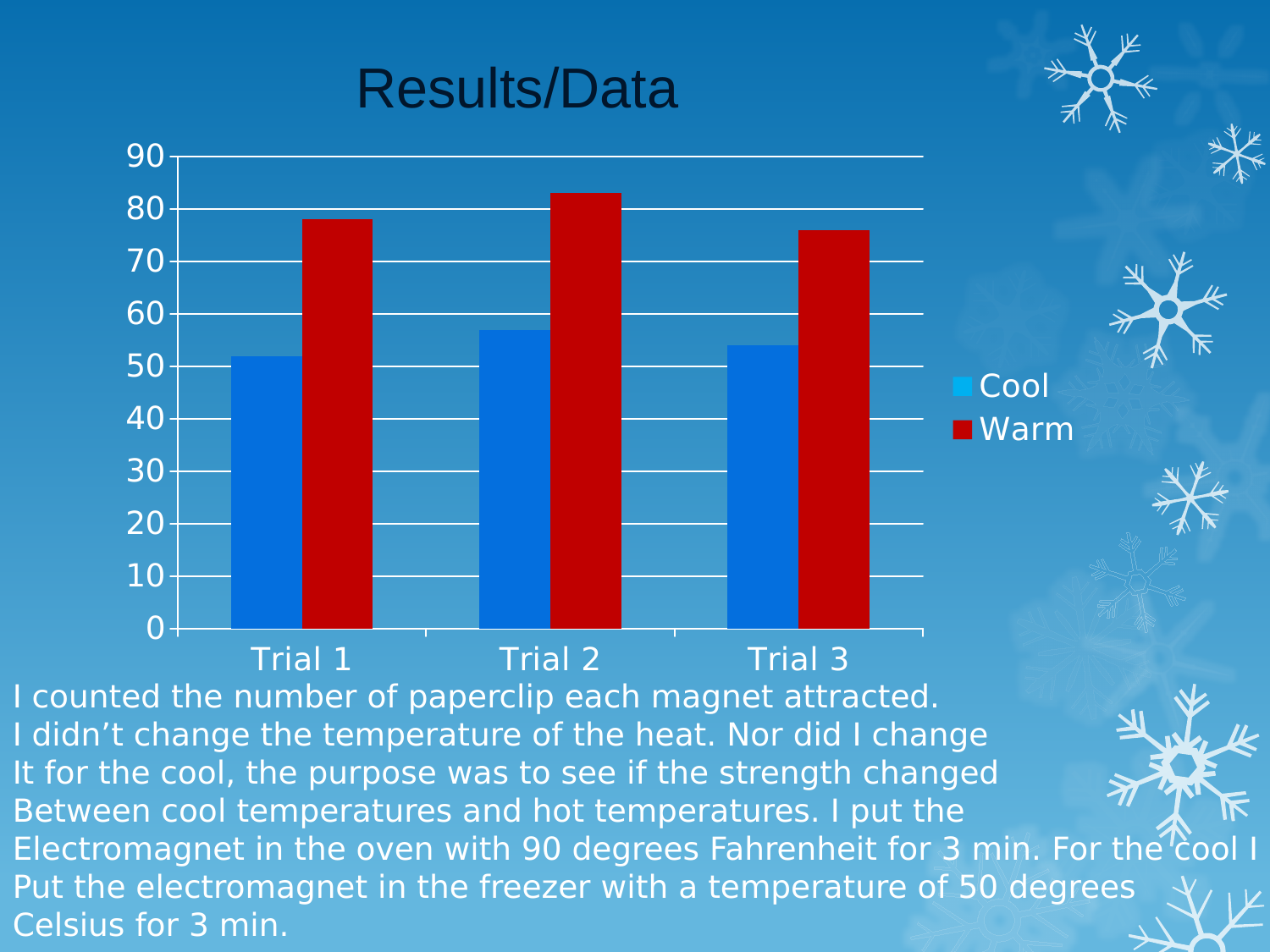

# Results/Data

### Chart

| Category | Cool | Warm |
|---|---|---|
| Trial 1 | 52.0 | 78.0 |
| Trial 2 | 57.0 | 83.0 |
| Trial 3 | 54.0 | 76.0 |
I counted the number of paperclip each magnet attracted.
I didn’t change the temperature of the heat. Nor did I change
It for the cool, the purpose was to see if the strength changed
Between cool temperatures and hot temperatures. I put the
Electromagnet in the oven with 90 degrees Fahrenheit for 3 min. For the cool I
Put the electromagnet in the freezer with a temperature of 50 degrees
Celsius for 3 min.